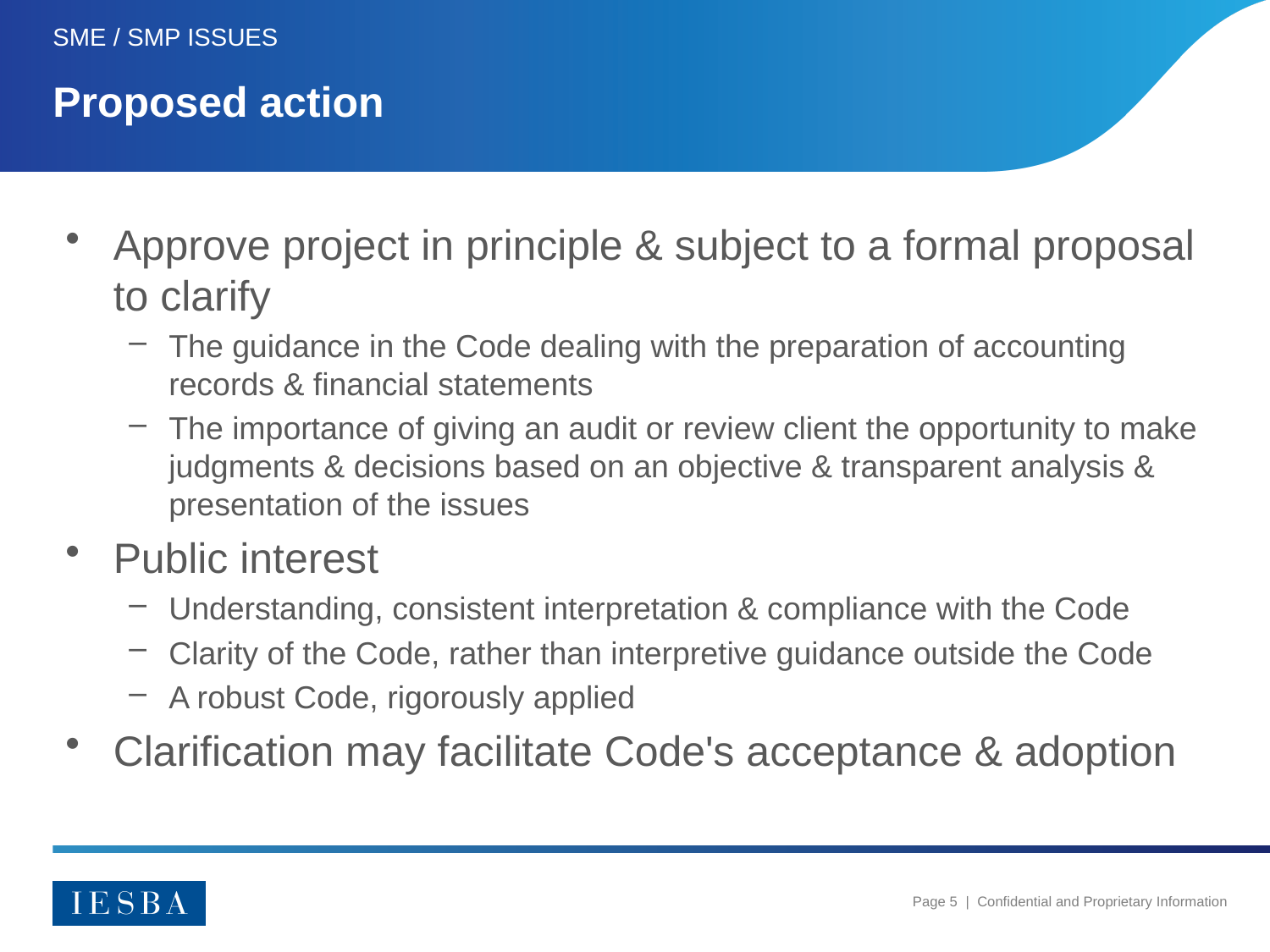

SME / SMP ISSUES

# Proposed action
Approve project in principle & subject to a formal proposal to clarify
The guidance in the Code dealing with the preparation of accounting records & financial statements
The importance of giving an audit or review client the opportunity to make judgments & decisions based on an objective & transparent analysis & presentation of the issues
Public interest
Understanding, consistent interpretation & compliance with the Code
Clarity of the Code, rather than interpretive guidance outside the Code
A robust Code, rigorously applied
Clarification may facilitate Code's acceptance & adoption